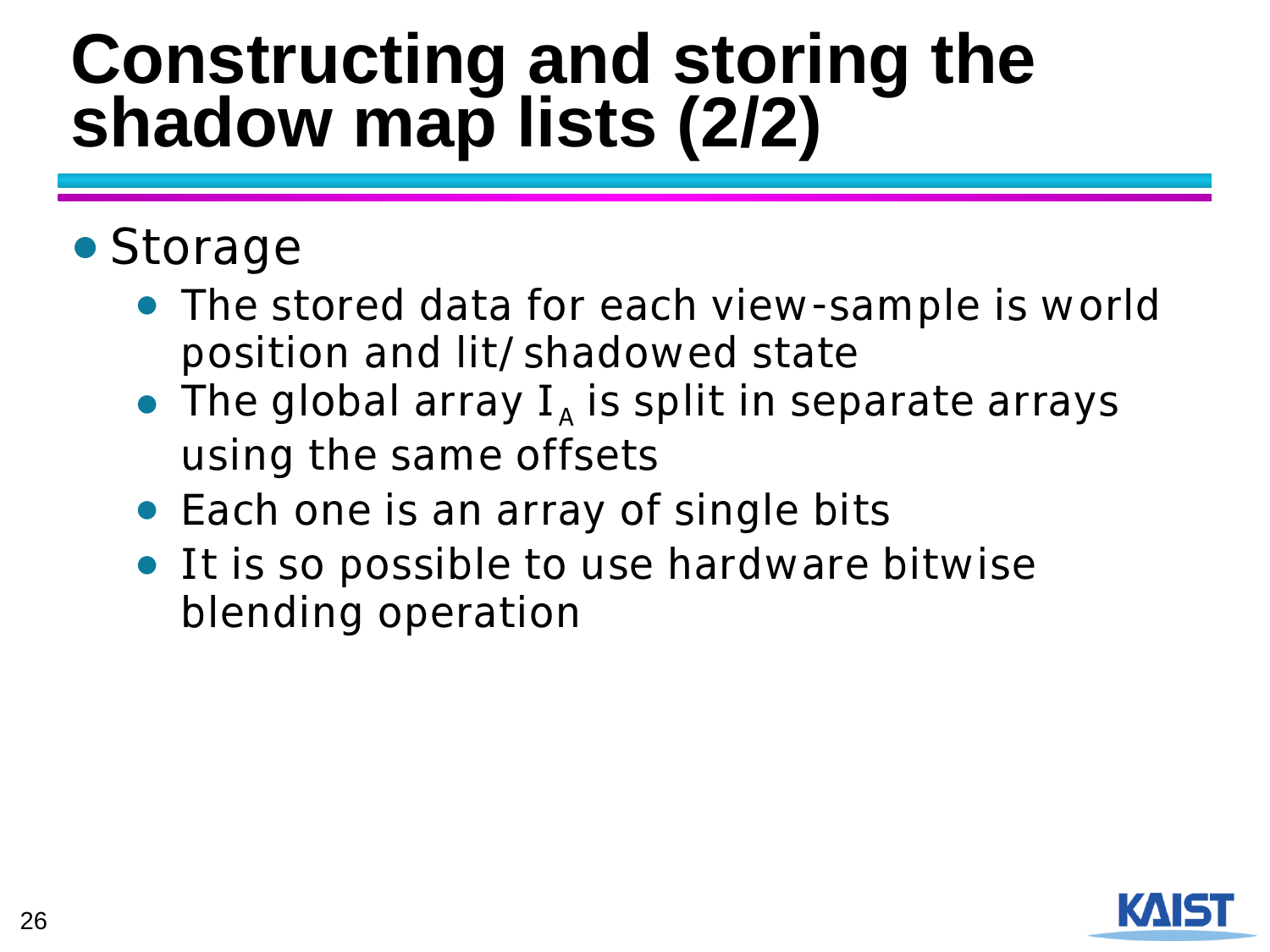

# Constructing and storing the shadow map lists (2/2)
Storage
The stored data for each view-sample is world position and lit/shadowed state
The global array IA is split in separate arrays using the same offsets
Each one is an array of single bits
It is so possible to use hardware bitwise blending operation